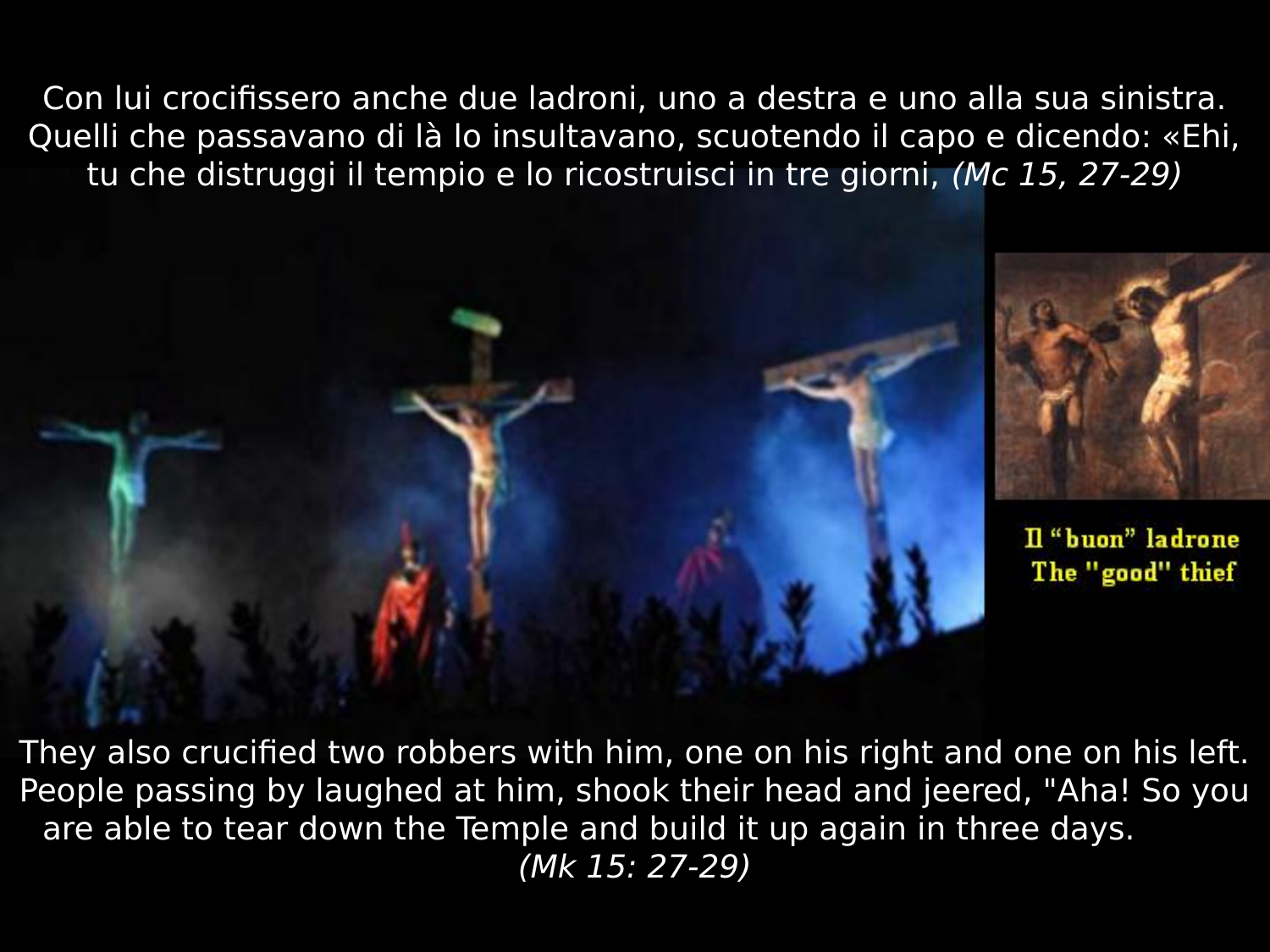

# Con lui crocifissero anche due ladroni, uno a destra e uno alla sua sinistra. Quelli che passavano di là lo insultavano, scuotendo il capo e dicendo: «Ehi, tu che distruggi il tempio e lo ricostruisci in tre giorni, (Mc 15, 27-29)
They also crucified two robbers with him, one on his right and one on his left. People passing by laughed at him, shook their head and jeered, "Aha! So you are able to tear down the Temple and build it up again in three days.          (Mk 15: 27-29)